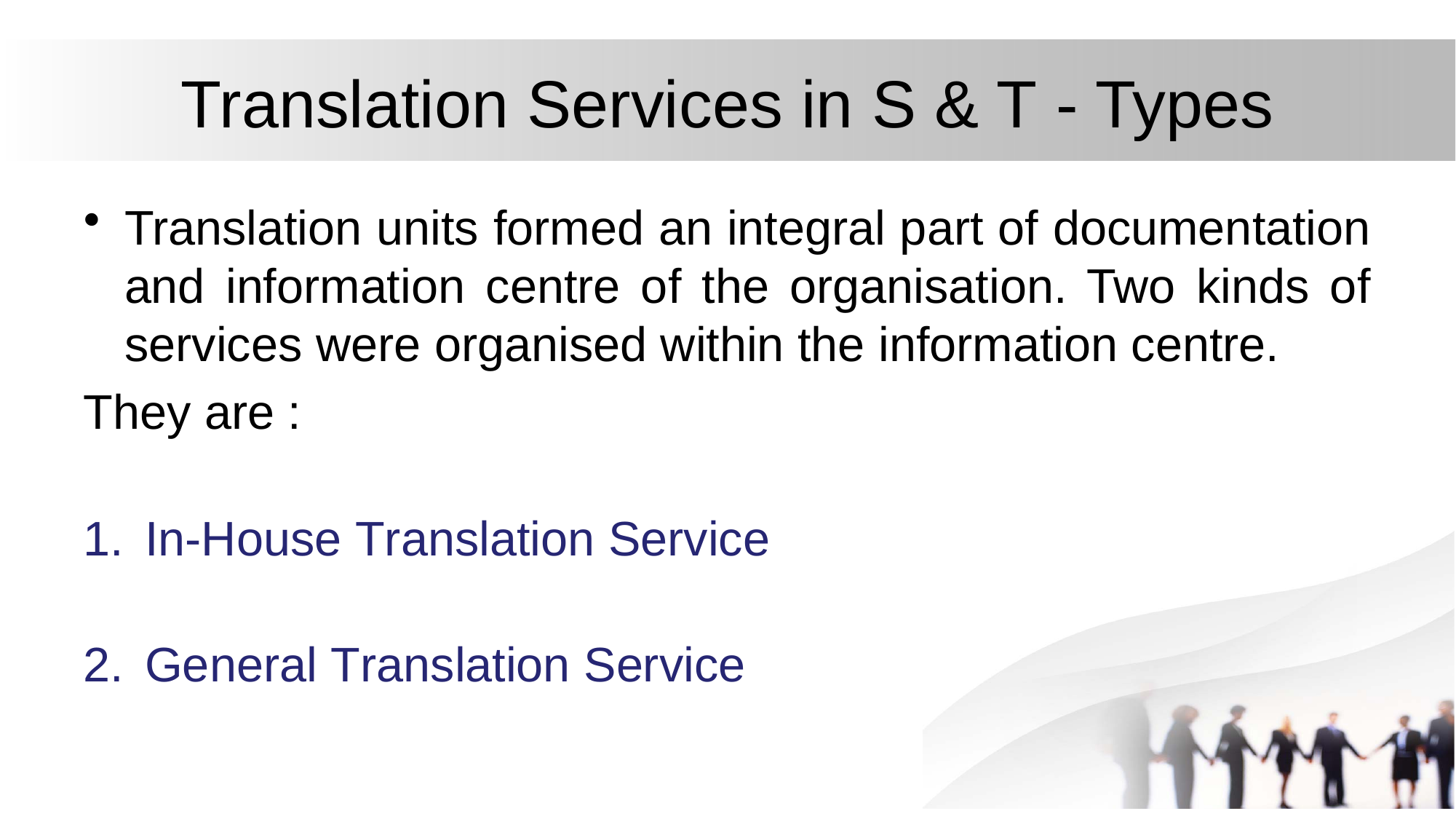

# Translation Services in S & T - Types
Translation units formed an integral part of documentation and information centre of the organisation. Two kinds of services were organised within the information centre.
They are :
In-House Translation Service
General Translation Service